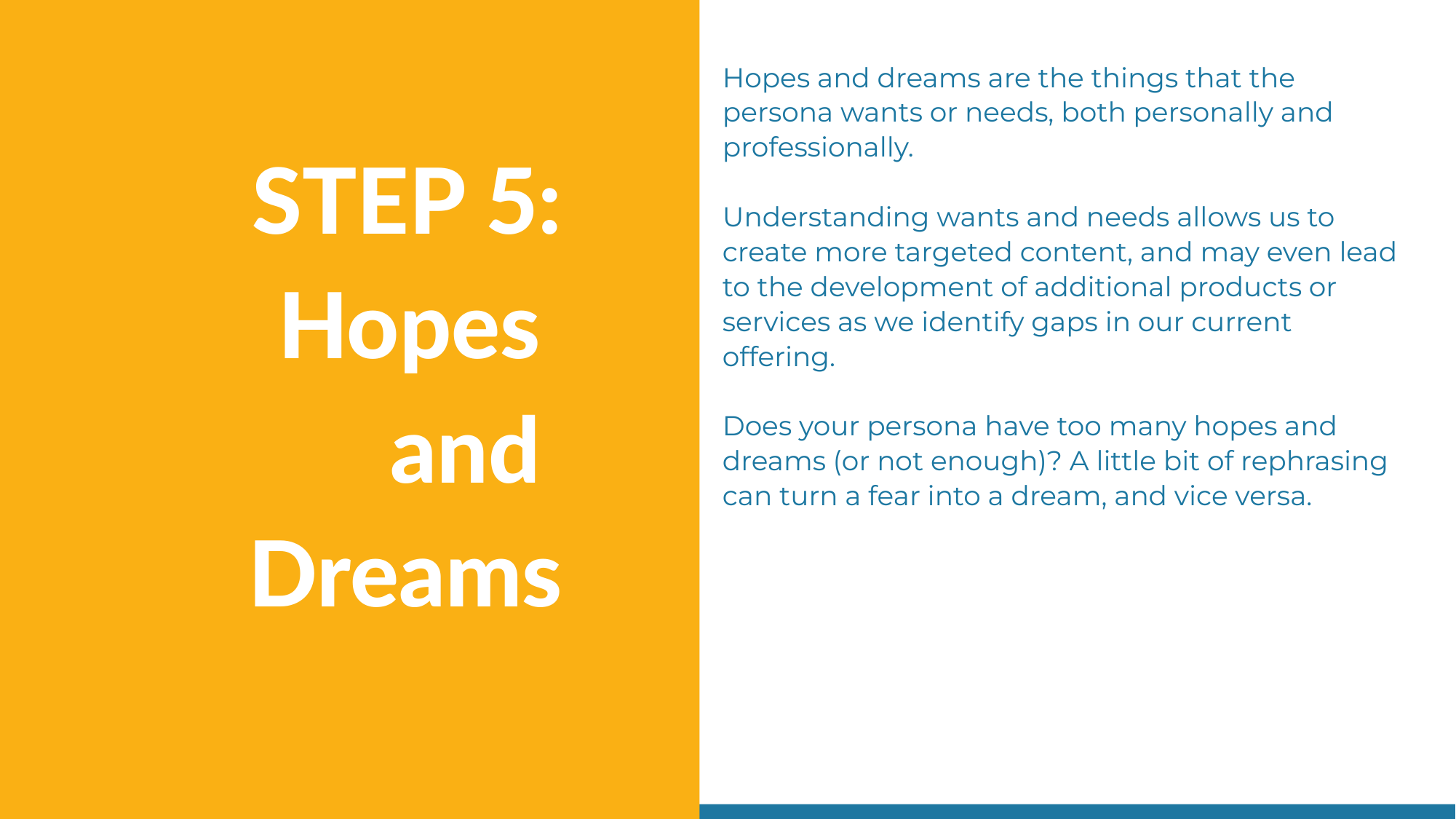

Hopes and dreams are the things that the persona wants or needs, both personally and professionally.

Understanding wants and needs allows us to create more targeted content, and may even lead to the development of additional products or services as we identify gaps in our current offering.

Does your persona have too many hopes and dreams (or not enough)? A little bit of rephrasing can turn a fear into a dream, and vice versa.
STEP 5:
Hopes
and
Dreams